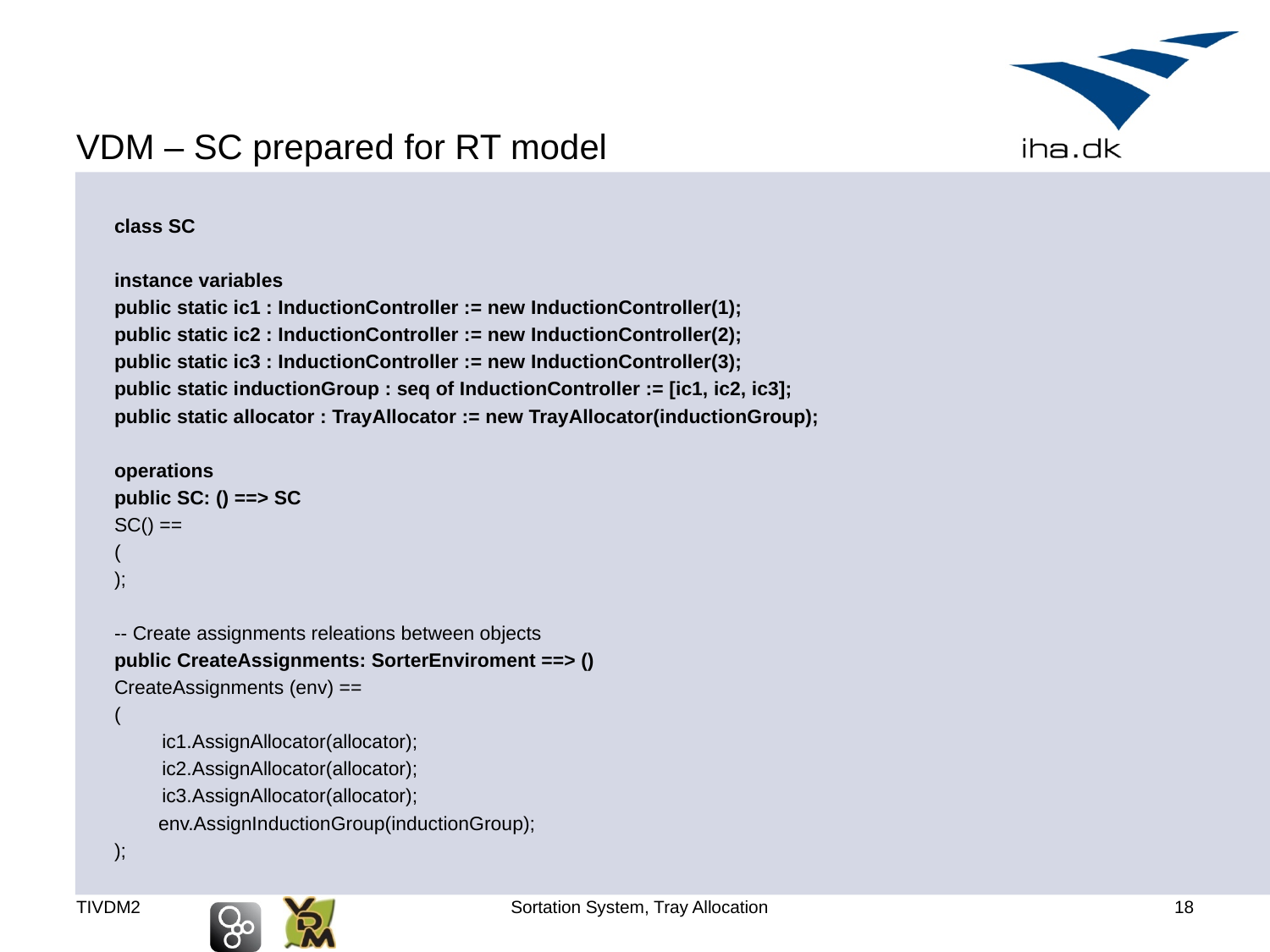

# VDM – SC prepared for RT model
class SC

instance variables
public static ic1 : InductionController := new InductionController(1);
public static ic2 : InductionController := new InductionController(2);
public static ic3 : InductionController := new InductionController(3);
public static inductionGroup : seq of InductionController := [ic1, ic2, ic3];
public static allocator : TrayAllocator := new TrayAllocator(inductionGroup);

operations
public SC: () ==> SC
SC() ==
(
);

-- Create assignments releations between objects
public CreateAssignments: SorterEnviroment ==> ()
CreateAssignments (env) ==
(
	ic1.AssignAllocator(allocator);
	ic2.AssignAllocator(allocator);
	ic3.AssignAllocator(allocator);
        env.AssignInductionGroup(inductionGroup);
);
TIVDM2
Sortation System, Tray Allocation
18